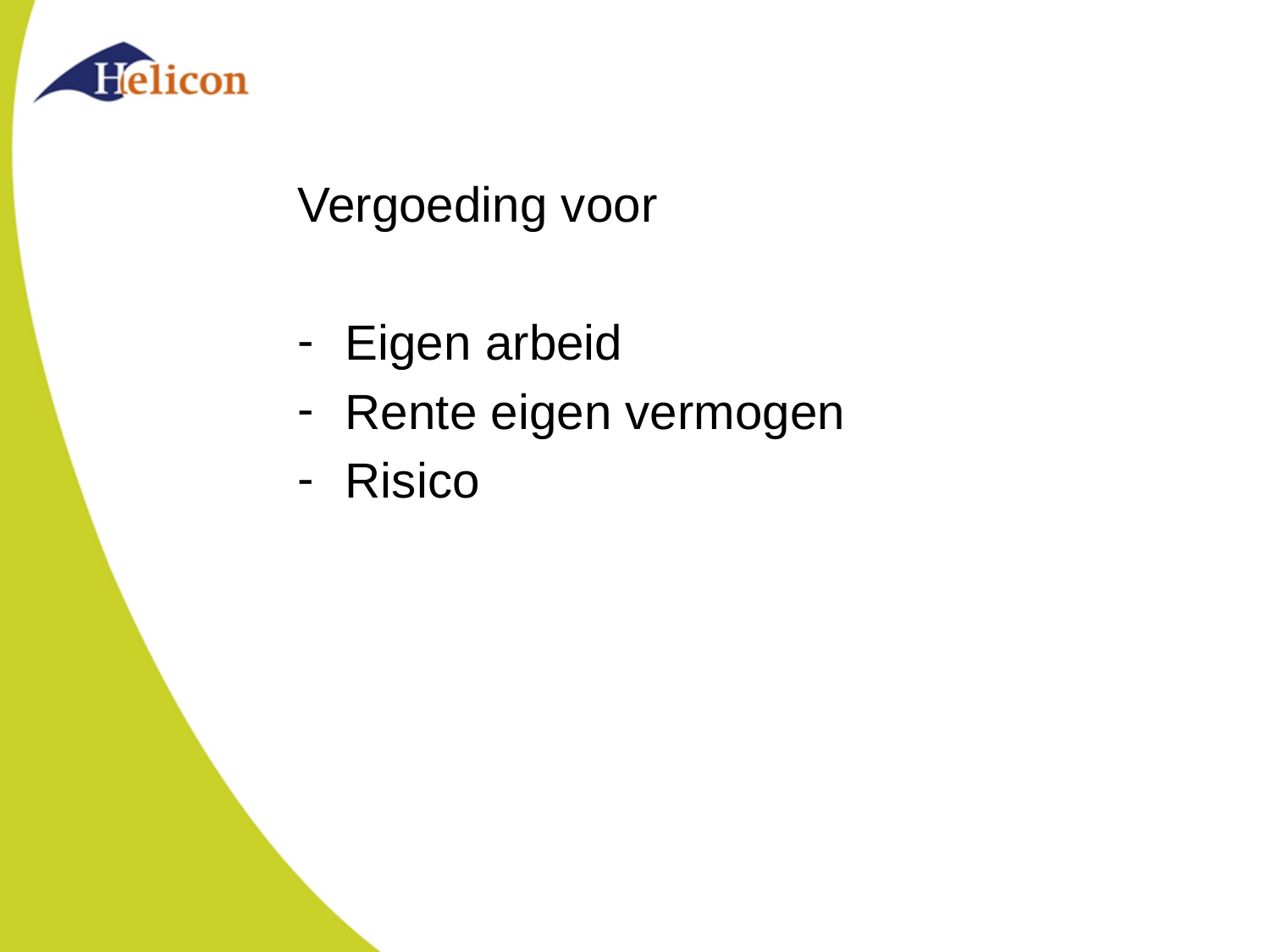

#
Vergoeding voor

Eigen arbeid
Rente eigen vermogen
Risico